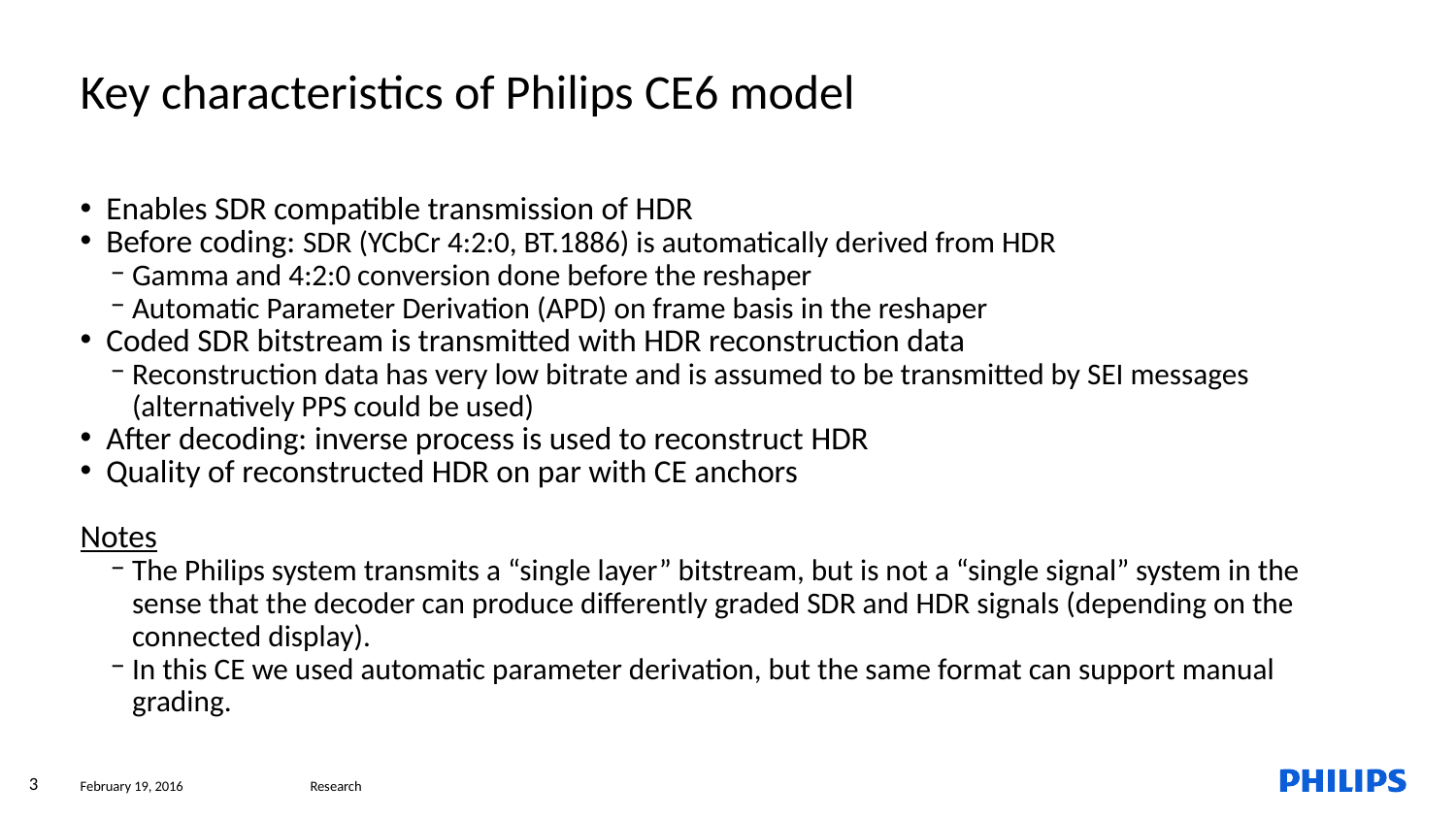

Key characteristics of Philips CE6 model

Enables SDR compatible transmission of HDR
Before coding: SDR (YCbCr 4:2:0, BT.1886) is automatically derived from HDR
Gamma and 4:2:0 conversion done before the reshaper
Automatic Parameter Derivation (APD) on frame basis in the reshaper
Coded SDR bitstream is transmitted with HDR reconstruction data
Reconstruction data has very low bitrate and is assumed to be transmitted by SEI messages (alternatively PPS could be used)
After decoding: inverse process is used to reconstruct HDR
Quality of reconstructed HDR on par with CE anchors

Notes
The Philips system transmits a “single layer” bitstream, but is not a “single signal” system in the sense that the decoder can produce differently graded SDR and HDR signals (depending on the connected display).
In this CE we used automatic parameter derivation, but the same format can support manual grading.
3
February 19, 2016
Research